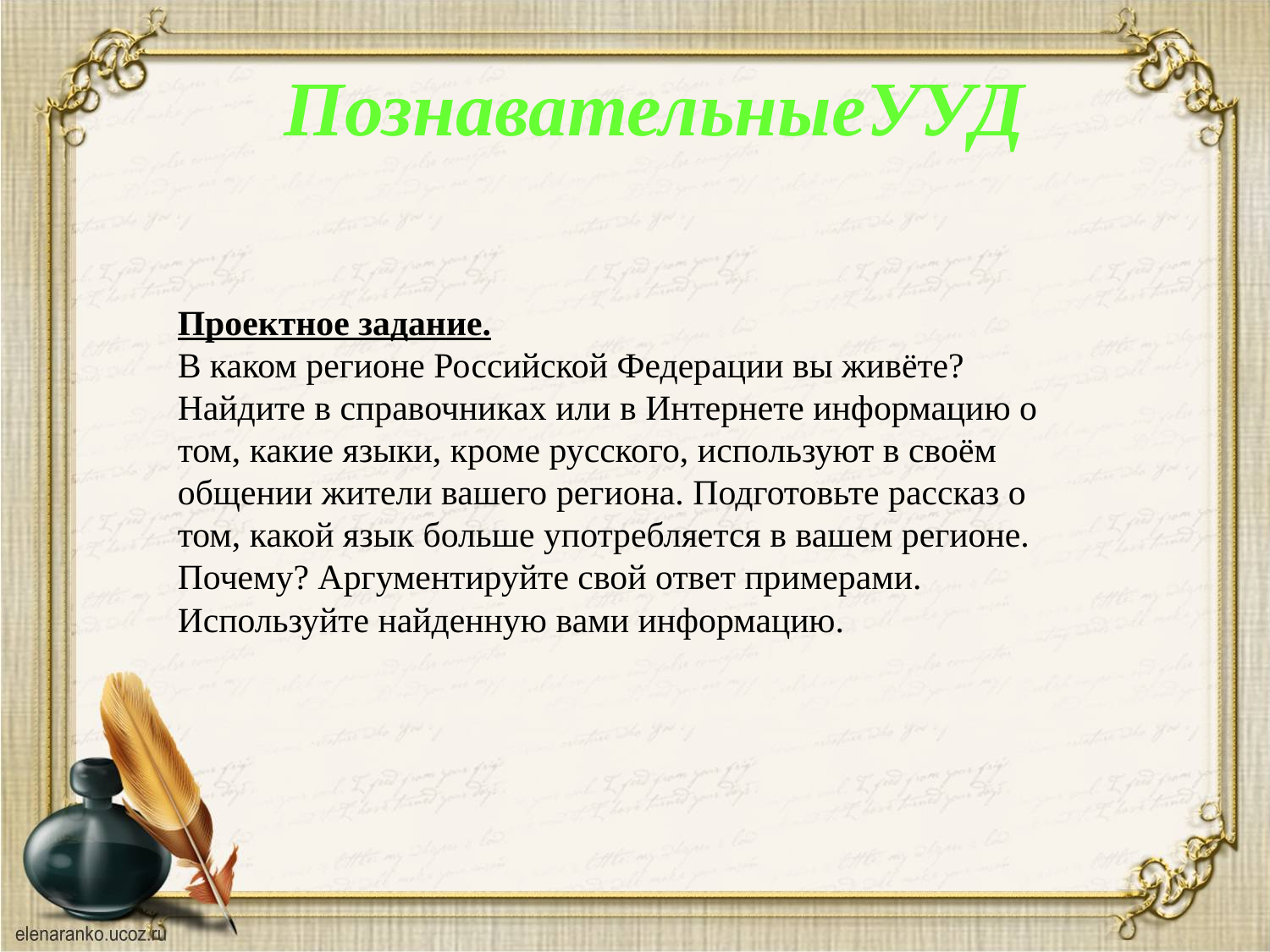

# ПознавательныеУУД
Проектное задание.
В каком регионе Российской Федерации вы живёте? Найдите в справочниках или в Интернете информацию о том, какие языки, кроме русского, используют в своём общении жители вашего региона. Подготовьте рассказ о том, какой язык больше употребляется в вашем регионе. Почему? Аргументируйте свой ответ примерами. Используйте найденную вами информацию.